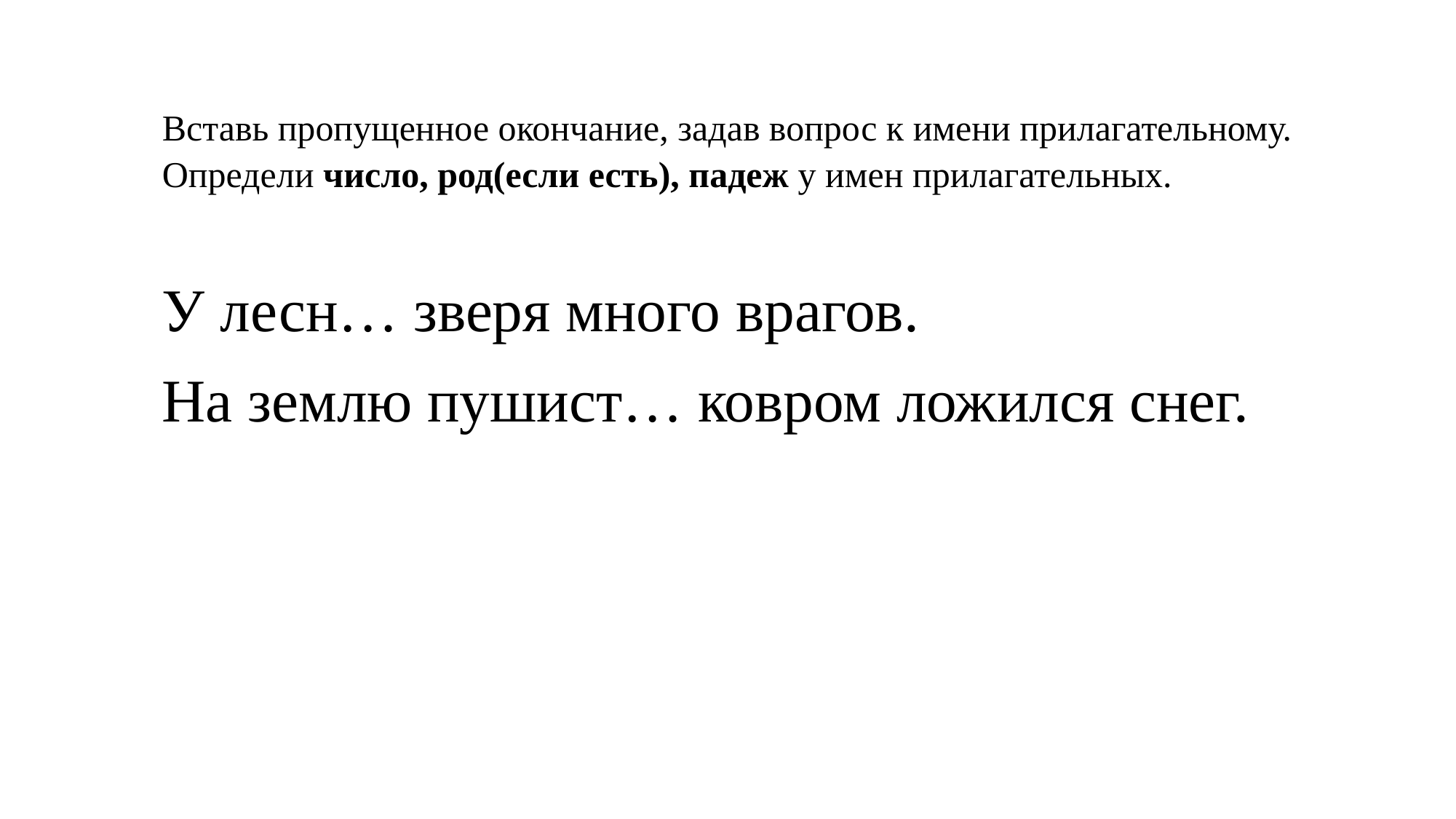

Вставь пропущенное окончание, задав вопрос к имени прилагательному. Определи число, род(если есть), падеж у имен прилагательных.

У лесн… зверя много врагов.
На землю пушист… ковром ложился снег.